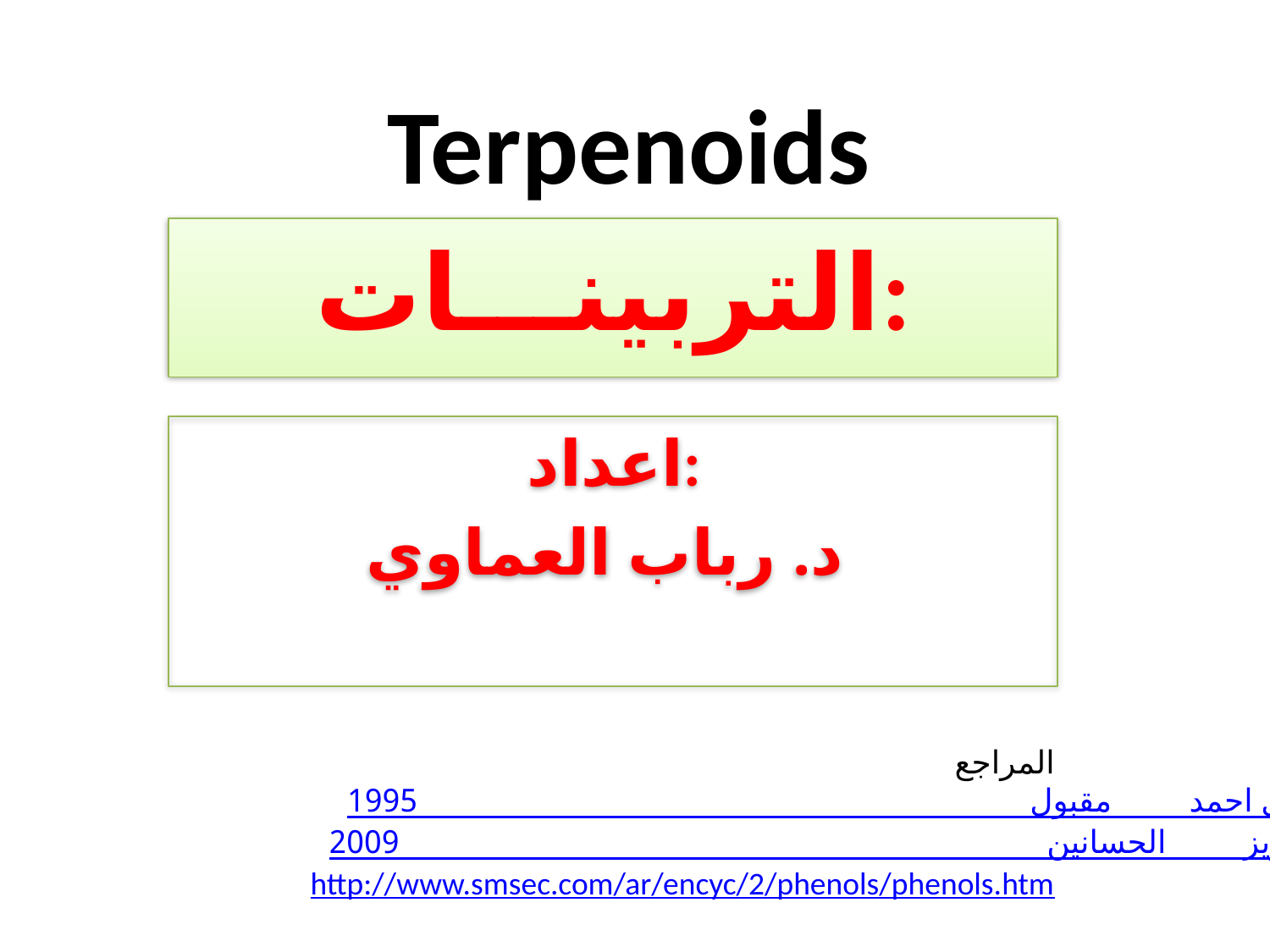

# Terpenoids
التربينـــات:
 اعداد:
د. رباب العماوي
المراجع
كيمياء النباتات الطبيه . ا. د. مقبول احمد مقبول  1995 .
النبات الاقتصادي ا. د. يوسف عبد العزيز الحسانين  2009
http://www.smsec.com/ar/encyc/2/phenols/phenols.htm